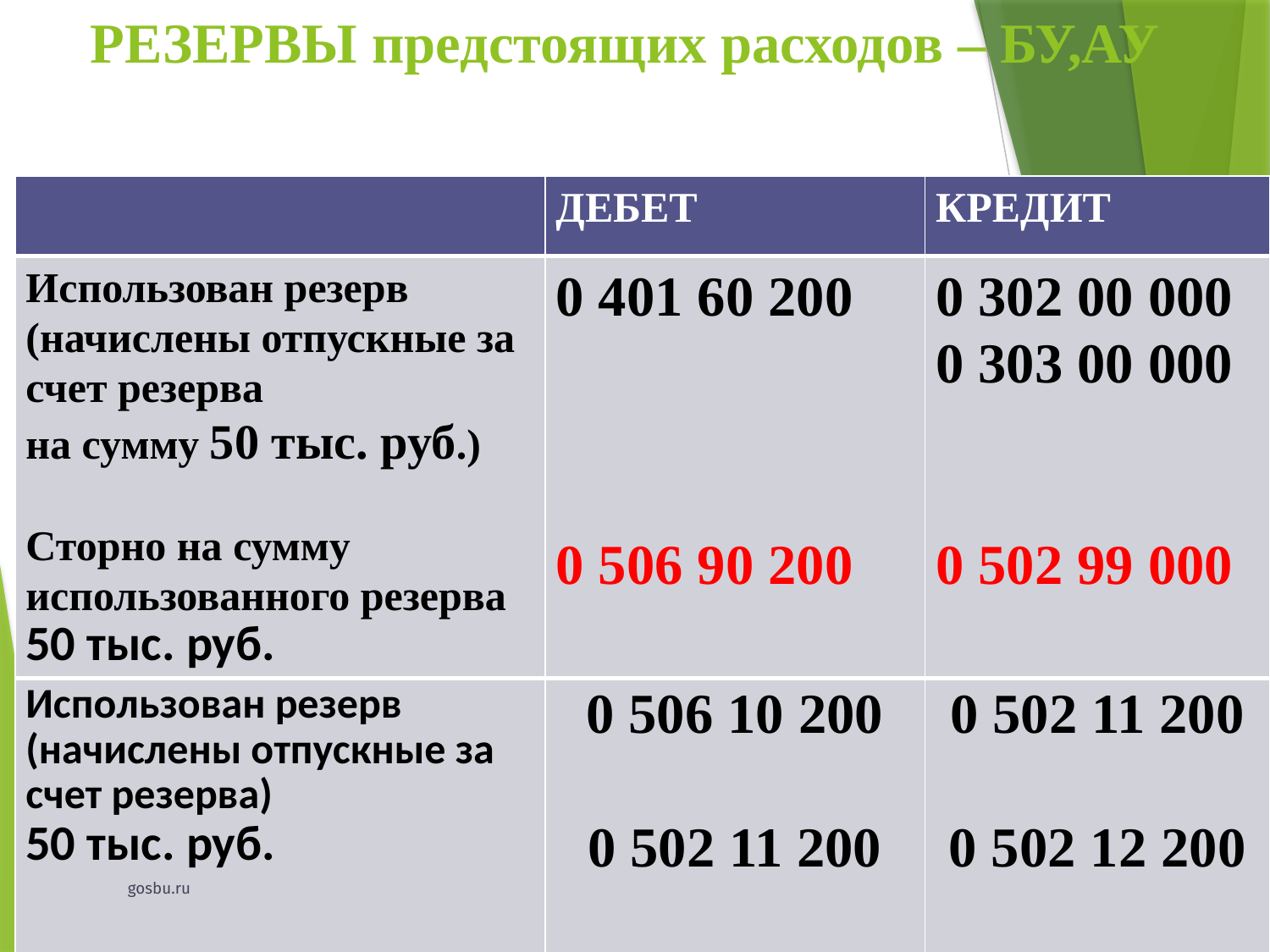

# РЕЗЕРВЫ предстоящих расходов – БУ,АУ
|  | ДЕБЕТ | КРЕДИТ |
| --- | --- | --- |
| Использован резерв (начислены отпускные за счет резерва на сумму 50 тыс. руб.) Сторно на сумму использованного резерва 50 тыс. руб. | 0 401 60 200 0 506 90 200 | 0 302 00 000 0 303 00 000 0 502 99 000 |
| Использован резерв (начислены отпускные за счет резерва) 50 тыс. руб. | 0 506 10 200 0 502 11 200 | 0 502 11 200 0 502 12 200 |
gosbu.ru